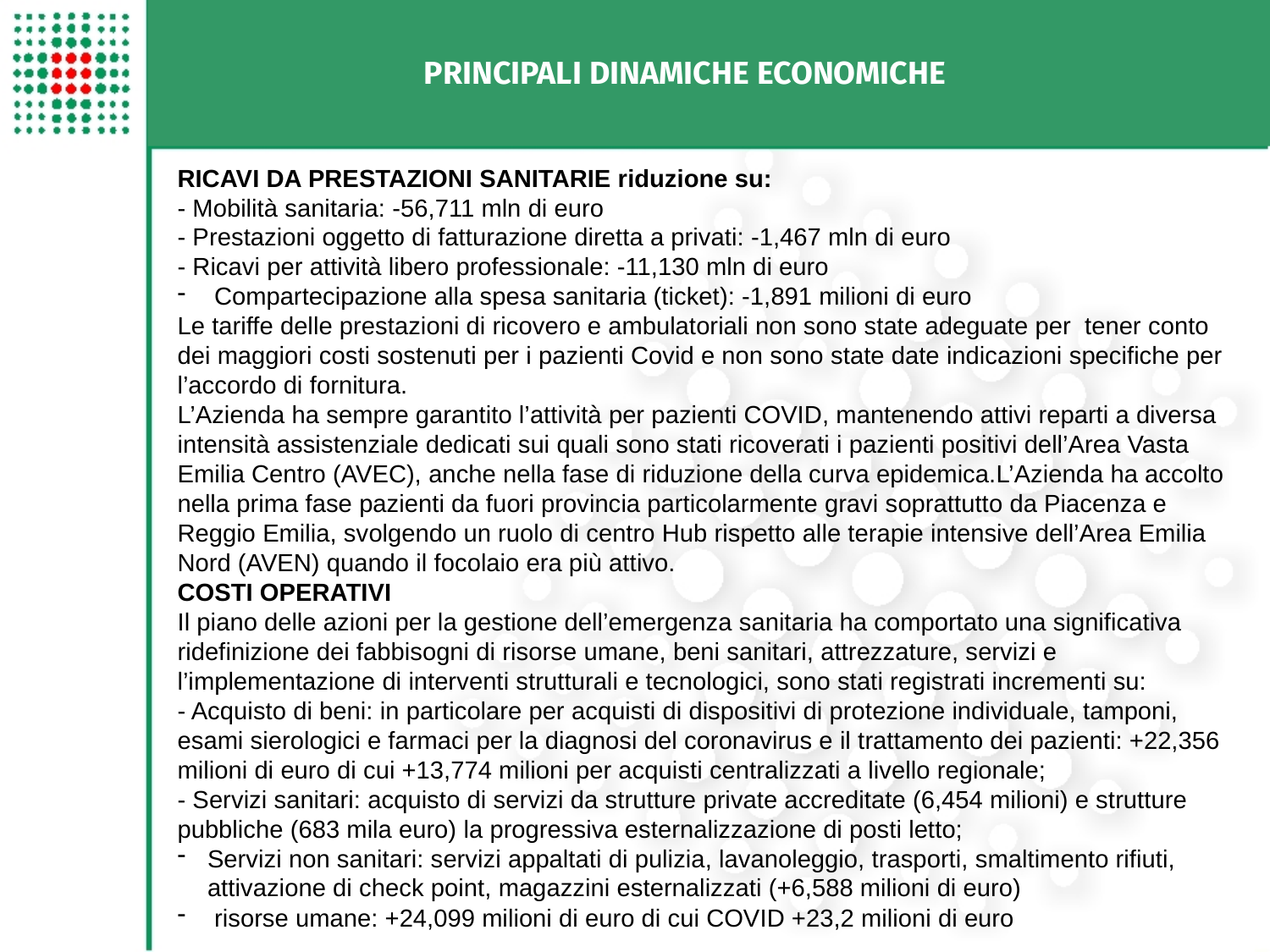

PRINCIPALI DINAMICHE ECONOMICHE
RICAVI DA PRESTAZIONI SANITARIE riduzione su:
- Mobilità sanitaria: -56,711 mln di euro
- Prestazioni oggetto di fatturazione diretta a privati: -1,467 mln di euro
- Ricavi per attività libero professionale: -11,130 mln di euro
 Compartecipazione alla spesa sanitaria (ticket): -1,891 milioni di euro
Le tariffe delle prestazioni di ricovero e ambulatoriali non sono state adeguate per  tener conto dei maggiori costi sostenuti per i pazienti Covid e non sono state date indicazioni specifiche per l’accordo di fornitura.
L’Azienda ha sempre garantito l’attività per pazienti COVID, mantenendo attivi reparti a diversa intensità assistenziale dedicati sui quali sono stati ricoverati i pazienti positivi dell’Area Vasta Emilia Centro (AVEC), anche nella fase di riduzione della curva epidemica.L’Azienda ha accolto nella prima fase pazienti da fuori provincia particolarmente gravi soprattutto da Piacenza e Reggio Emilia, svolgendo un ruolo di centro Hub rispetto alle terapie intensive dell’Area Emilia Nord (AVEN) quando il focolaio era più attivo.
COSTI OPERATIVI
Il piano delle azioni per la gestione dell’emergenza sanitaria ha comportato una significativa ridefinizione dei fabbisogni di risorse umane, beni sanitari, attrezzature, servizi e l’implementazione di interventi strutturali e tecnologici, sono stati registrati incrementi su:
- Acquisto di beni: in particolare per acquisti di dispositivi di protezione individuale, tamponi, esami sierologici e farmaci per la diagnosi del coronavirus e il trattamento dei pazienti: +22,356 milioni di euro di cui +13,774 milioni per acquisti centralizzati a livello regionale;
- Servizi sanitari: acquisto di servizi da strutture private accreditate (6,454 milioni) e strutture pubbliche (683 mila euro) la progressiva esternalizzazione di posti letto;
Servizi non sanitari: servizi appaltati di pulizia, lavanoleggio, trasporti, smaltimento rifiuti, attivazione di check point, magazzini esternalizzati (+6,588 milioni di euro)
 risorse umane: +24,099 milioni di euro di cui COVID +23,2 milioni di euro